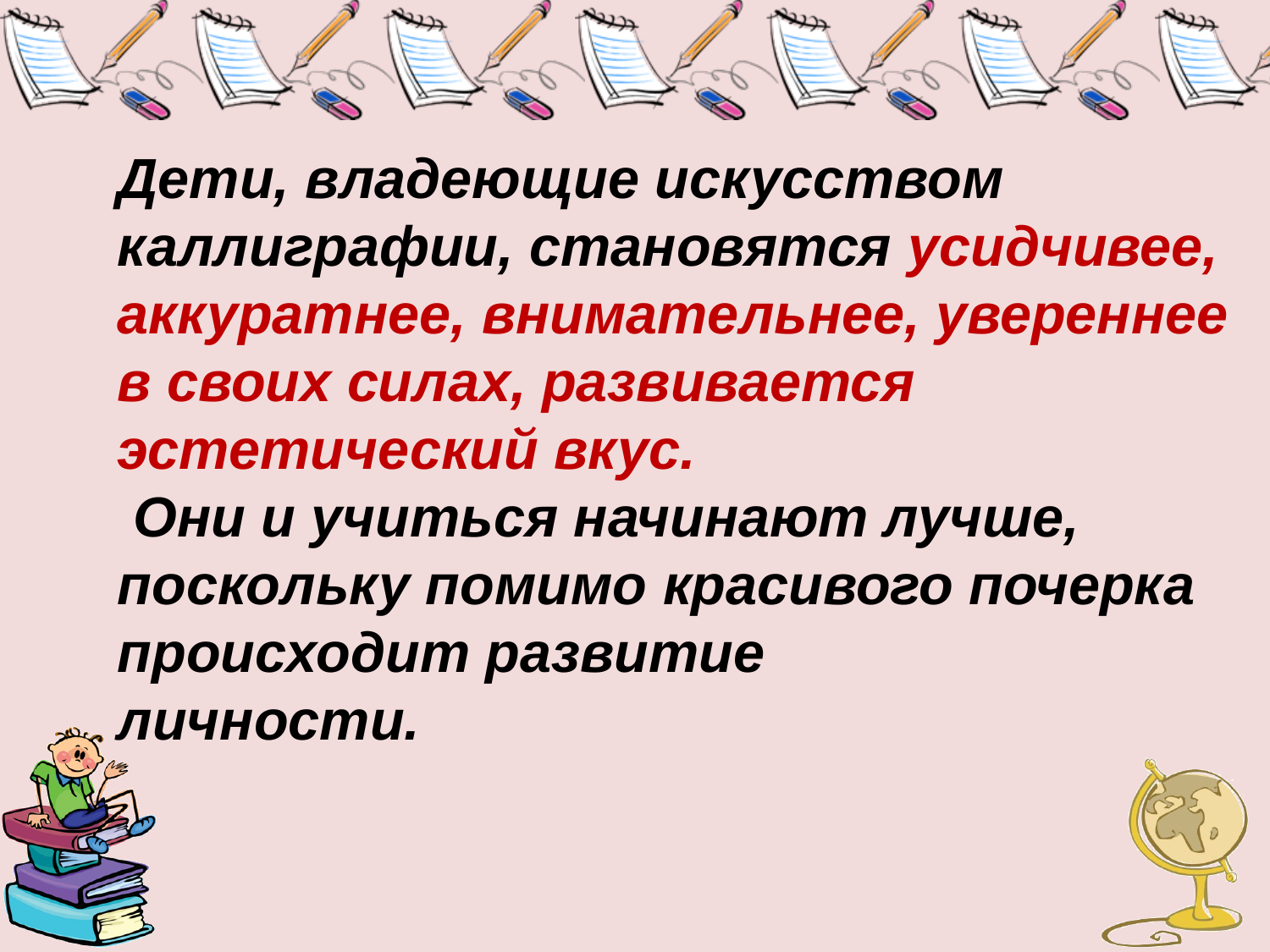

Дети, владеющие искусством каллиграфии, становятся усидчивее, аккуратнее, внимательнее, увереннее в своих силах, развивается эстетический вкус.
 Они и учиться начинают лучше, поскольку помимо красивого почерка происходит развитие                          личности.